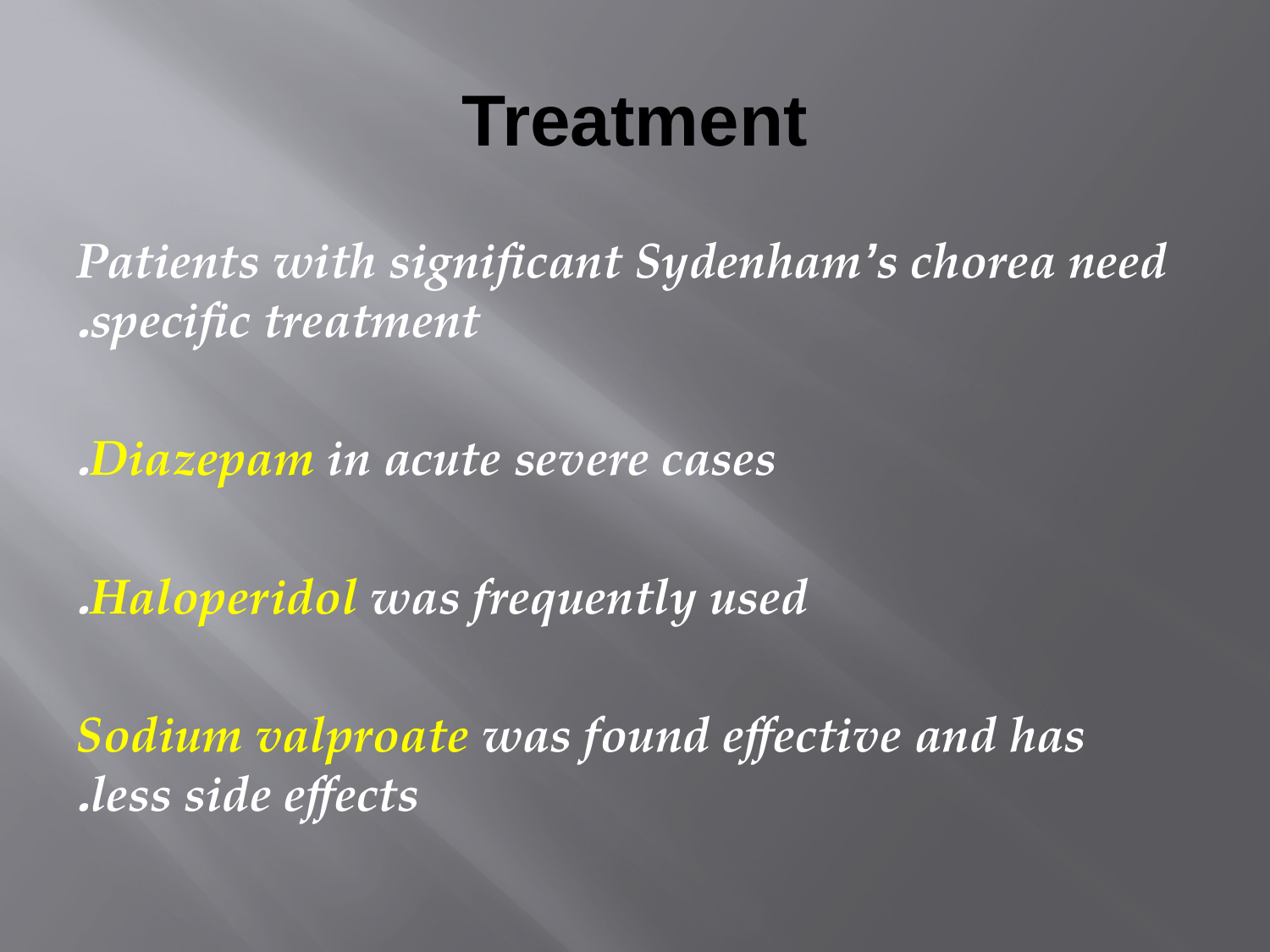

# Treatment
Patients with significant Sydenham’s chorea need specific treatment.

Diazepam in acute severe cases.

Haloperidol was frequently used.

Sodium valproate was found effective and has less side effects.